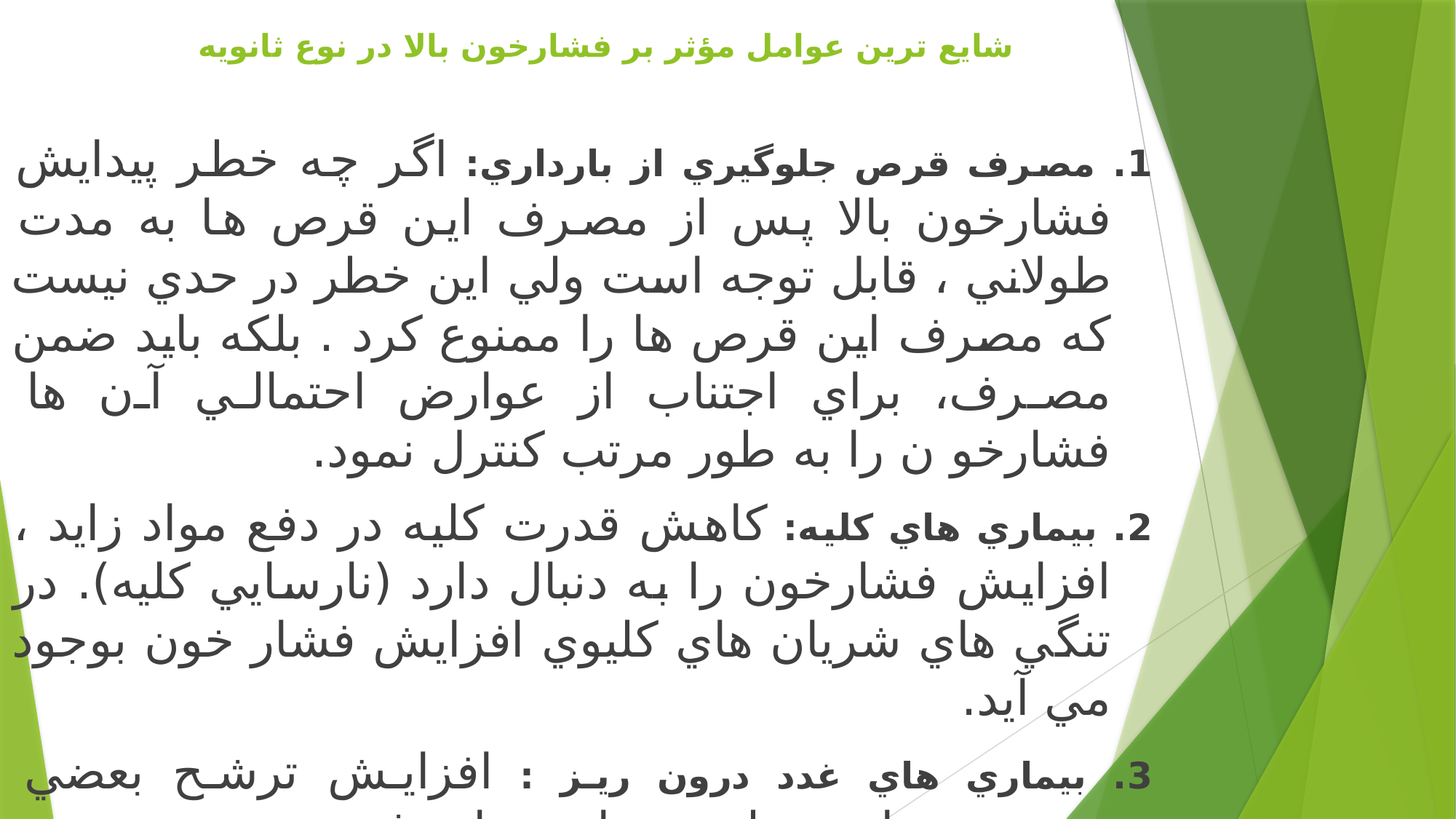

# شايع ترين عوامل مؤثر بر فشارخون بالا در نوع ثانويه
1. مصرف قرص جلوگيري از بارداري: اگر چه خطر پيدايش فشارخون بالا پس از مصرف اين قرص ها به مدت طولاني ، قابل توجه است ولي اين خطر در حدي نيست كه مصرف اين قرص ها را ممنوع كرد . بلكه بايد ضمن مصرف، براي اجتناب از عوارض احتمالي آن ها فشارخو ن را به طور مرتب كنترل نمود.
2. بيماري هاي كليه: كاهش قدرت كليه در دفع مواد زايد ، افزايش فشارخون را به دنبال دارد (نارسايي كليه). در تنگي هاي شريان هاي كليوي افزايش فشار خون بوجود مي آيد.
3. بيماري هاي غدد درون ريز : افزايش ترشح بعضي هورمون ها به علت بيماري هاي غدد درون ريز، مي تواند موجب افزايش فشار خون گردد، مثل افزايش فعاليت تيروييد يا وجود توده در غده فوق كليه. بيماري هاي زمينه اي كليوي و غدد فوق كليوي مهم ترين عامل بروز فشار خون بالاي ثانويه هستند.